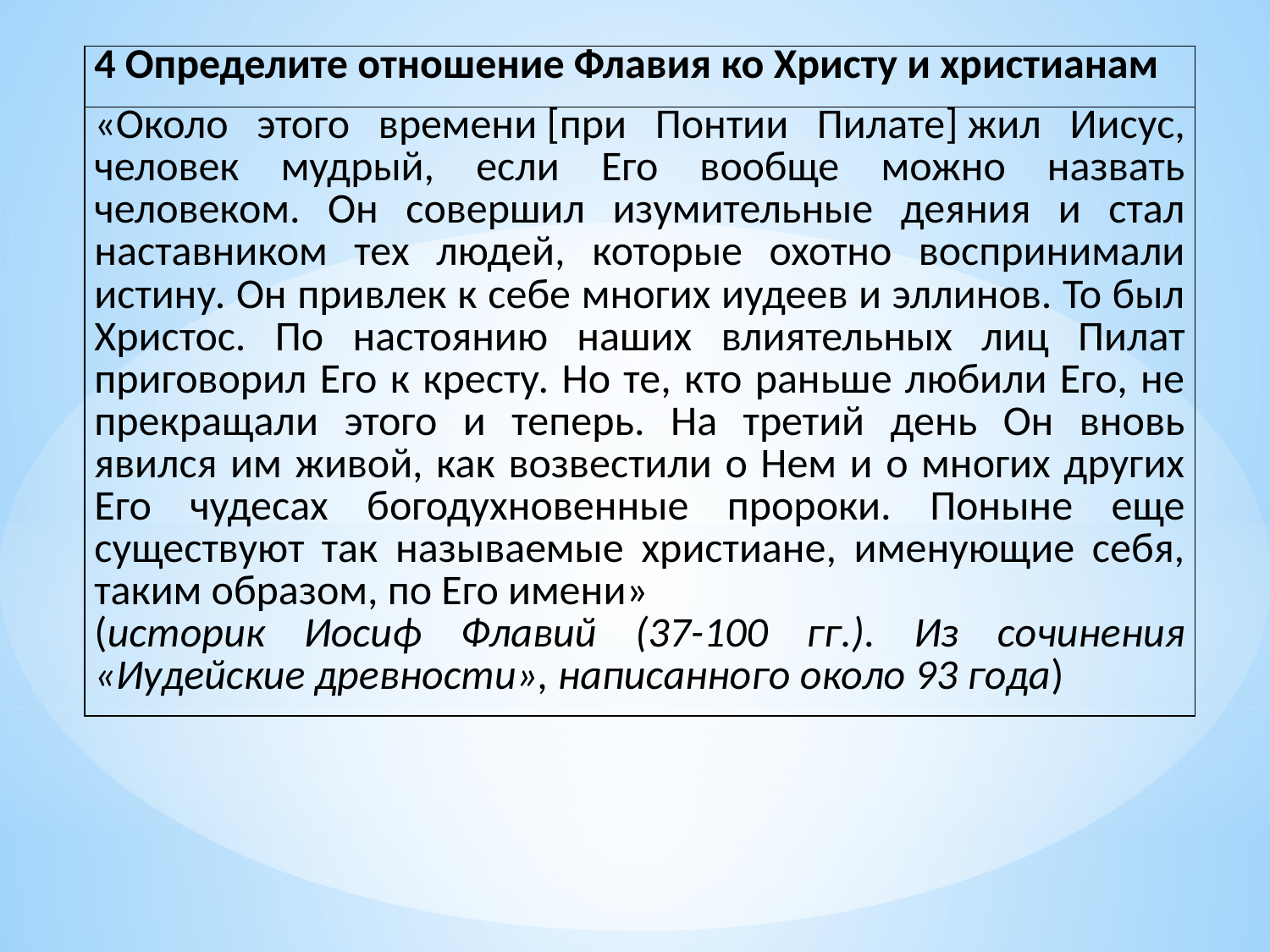

| 4 Определите отношение Флавия ко Христу и христианам |
| --- |
| «Около этого времени [при Понтии Пилате] жил Иисус, человек мудрый, если Его вообще можно назвать человеком. Он совершил изумительные деяния и стал наставником тех людей, которые охотно воспринимали истину. Он привлек к себе многих иудеев и эллинов. То был Христос. По настоянию наших влиятельных лиц Пилат приговорил Его к кресту. Но те, кто раньше любили Его, не прекращали этого и теперь. На третий день Он вновь явился им живой, как возвестили о Нем и о многих других Его чудесах богодухновенные пророки. Поныне еще существуют так называемые христиане, именующие себя, таким образом, по Его имени» (историк Иосиф Флавий (37-100 гг.). Из сочинения «Иудейские древности», написанного около 93 года) |